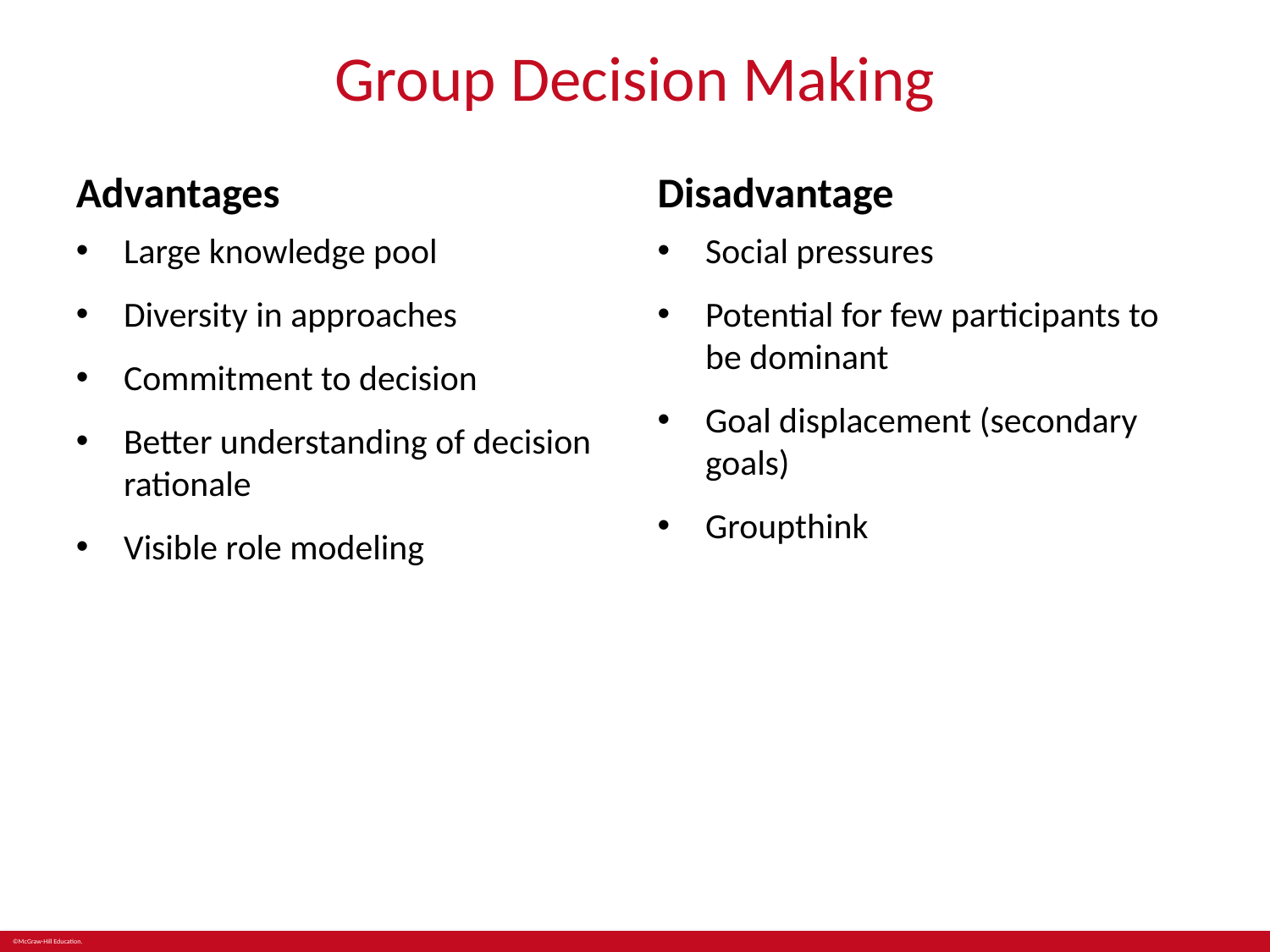

# Group Decision Making
Advantages
Disadvantage
Large knowledge pool
Diversity in approaches
Commitment to decision
Better understanding of decision rationale
Visible role modeling

Social pressures
Potential for few participants to be dominant
Goal displacement (secondary goals)
Groupthink